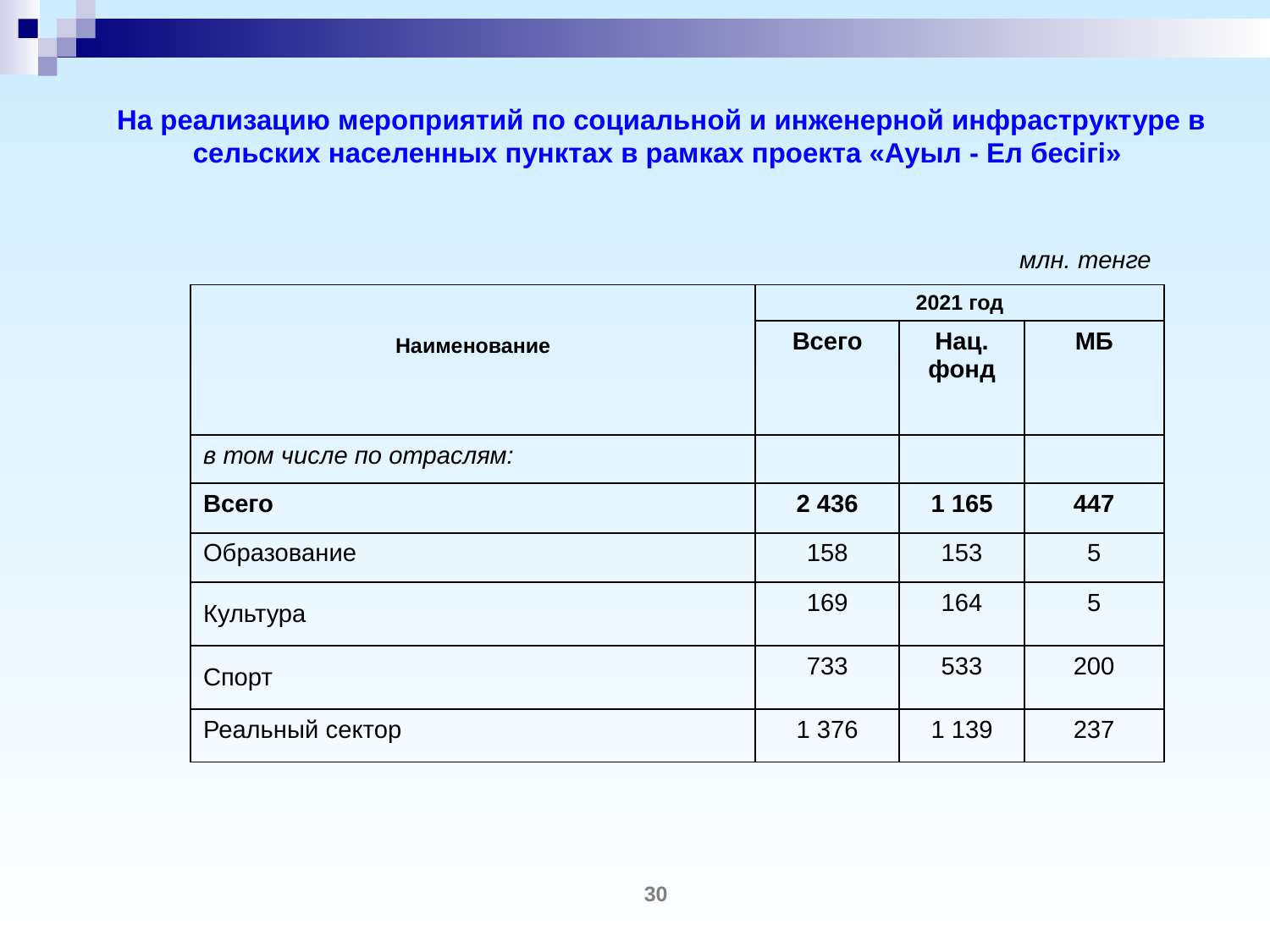

# На реализацию мероприятий по социальной и инженерной инфраструктуре в сельских населенных пунктах в рамках проекта «Ауыл - Ел бесігі»
|  |  |  |  | млн. тенге |  |
| --- | --- | --- | --- | --- | --- |
| Наименование | 2021 год |  |  |  |  |
|  | Всего |  | Нац. фонд |  | МБ |
| в том числе по отраслям: |  |  |  |  |  |
| Всего | 2 436 |  | 1 165 |  | 447 |
| Образование | 158 |  | 153 |  | 5 |
| Культура | 169 |  | 164 |  | 5 |
| Спорт | 733 |  | 533 |  | 200 |
| Реальный сектор | 1 376 |  | 1 139 |  | 237 |
30